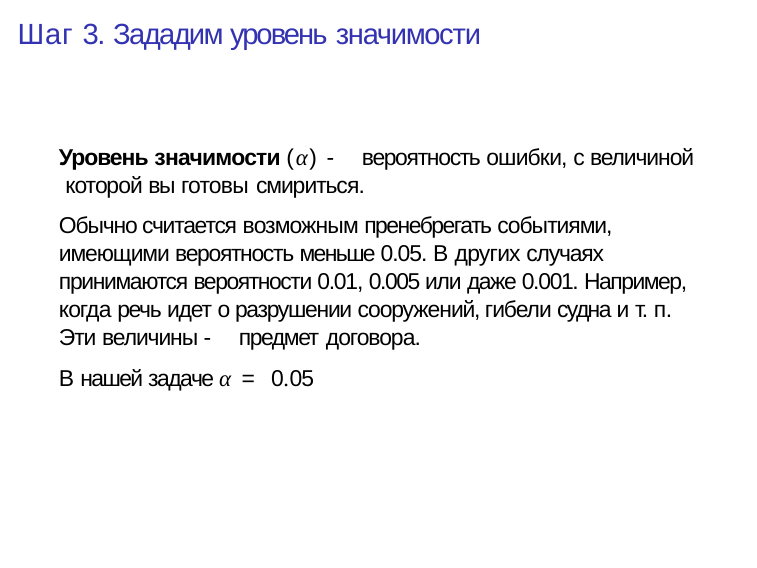

# Шаг 3. Зададим уровень значимости
Уровень значимости (α) - вероятность ошибки, с величиной  которой вы готовы смириться.
Обычно считается возможным пренебрегать событиями,  имеющими вероятность меньше 0.05. В других случаях  принимаются вероятности 0.01, 0.005 или даже 0.001. Например,  когда речь идет о разрушении сооружений, гибели судна и т. п.  Эти величины - предмет договора.
В нашей задаче α = 0.05